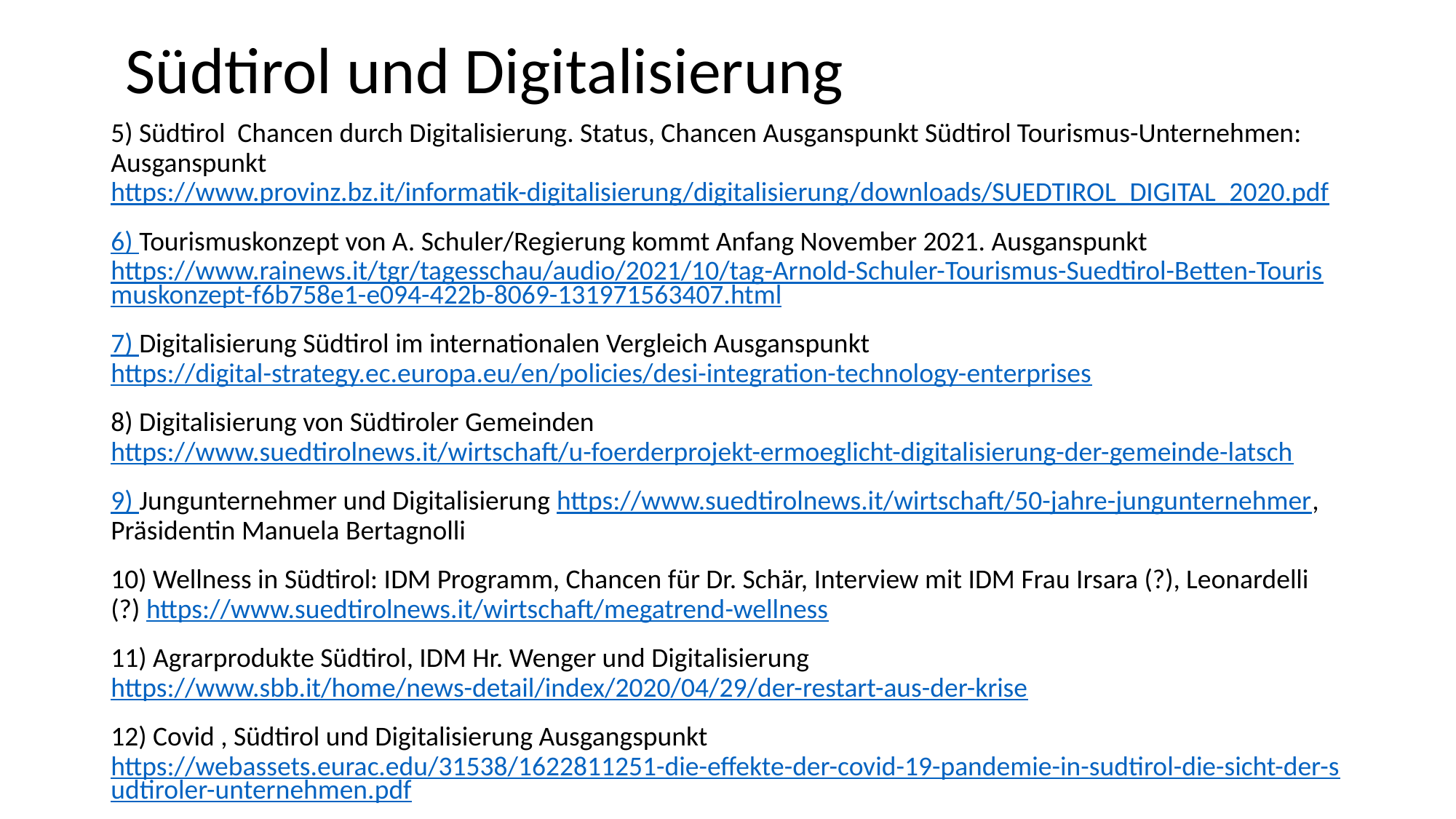

# Südtirol und Digitalisierung
5) Südtirol  Chancen durch Digitalisierung. Status, Chancen Ausganspunkt Südtirol Tourismus-Unternehmen: Ausganspunkt https://www.provinz.bz.it/informatik-digitalisierung/digitalisierung/downloads/SUEDTIROL_DIGITAL_2020.pdf
6) Tourismuskonzept von A. Schuler/Regierung kommt Anfang November 2021. Ausganspunkt https://www.rainews.it/tgr/tagesschau/audio/2021/10/tag-Arnold-Schuler-Tourismus-Suedtirol-Betten-Tourismuskonzept-f6b758e1-e094-422b-8069-131971563407.html
7) Digitalisierung Südtirol im internationalen Vergleich Ausganspunkt  https://digital-strategy.ec.europa.eu/en/policies/desi-integration-technology-enterprises
8) Digitalisierung von Südtiroler Gemeinden https://www.suedtirolnews.it/wirtschaft/u-foerderprojekt-ermoeglicht-digitalisierung-der-gemeinde-latsch
9) Jungunternehmer und Digitalisierung https://www.suedtirolnews.it/wirtschaft/50-jahre-jungunternehmer, Präsidentin Manuela Bertagnolli
10) Wellness in Südtirol: IDM Programm, Chancen für Dr. Schär, Interview mit IDM Frau Irsara (?), Leonardelli (?) https://www.suedtirolnews.it/wirtschaft/megatrend-wellness
11) Agrarprodukte Südtirol, IDM Hr. Wenger und Digitalisierung https://www.sbb.it/home/news-detail/index/2020/04/29/der-restart-aus-der-krise
12) Covid , Südtirol und Digitalisierung Ausgangspunkt https://webassets.eurac.edu/31538/1622811251-die-effekte-der-covid-19-pandemie-in-sudtirol-die-sicht-der-sudtiroler-unternehmen.pdf